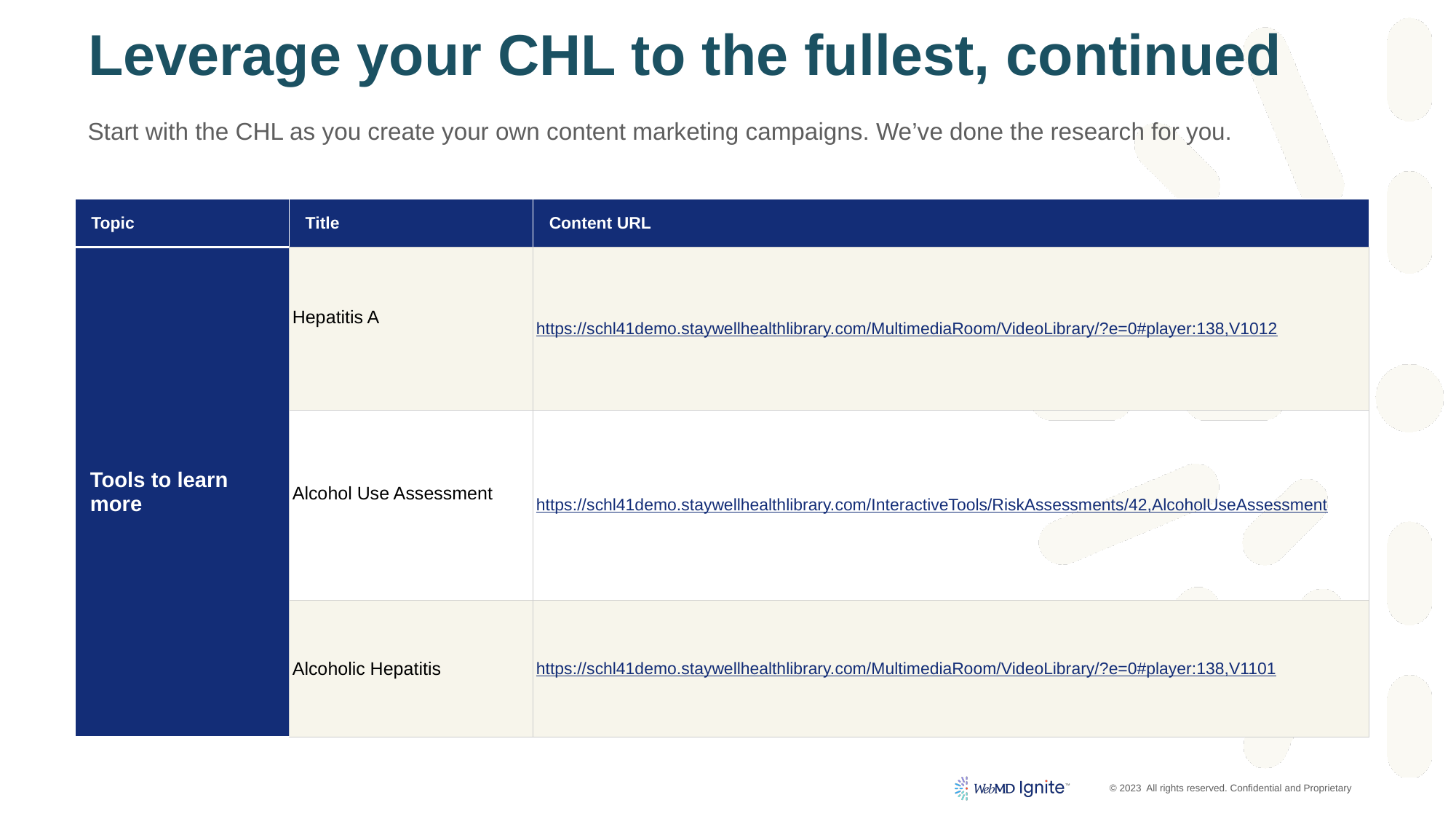

# Leverage your CHL to the fullest, continued
Start with the CHL as you create your own content marketing campaigns. We’ve done the research for you.
| Topic | Title | Content URL |
| --- | --- | --- |
| Tools to learn more | Hepatitis A | https://schl41demo.staywellhealthlibrary.com/MultimediaRoom/VideoLibrary/?e=0#player:138,V1012 |
|  | Alcohol Use Assessment | https://schl41demo.staywellhealthlibrary.com/InteractiveTools/RiskAssessments/42,AlcoholUseAssessment |
|  | Alcoholic Hepatitis | https://schl41demo.staywellhealthlibrary.com/MultimediaRoom/VideoLibrary/?e=0#player:138,V1101 |